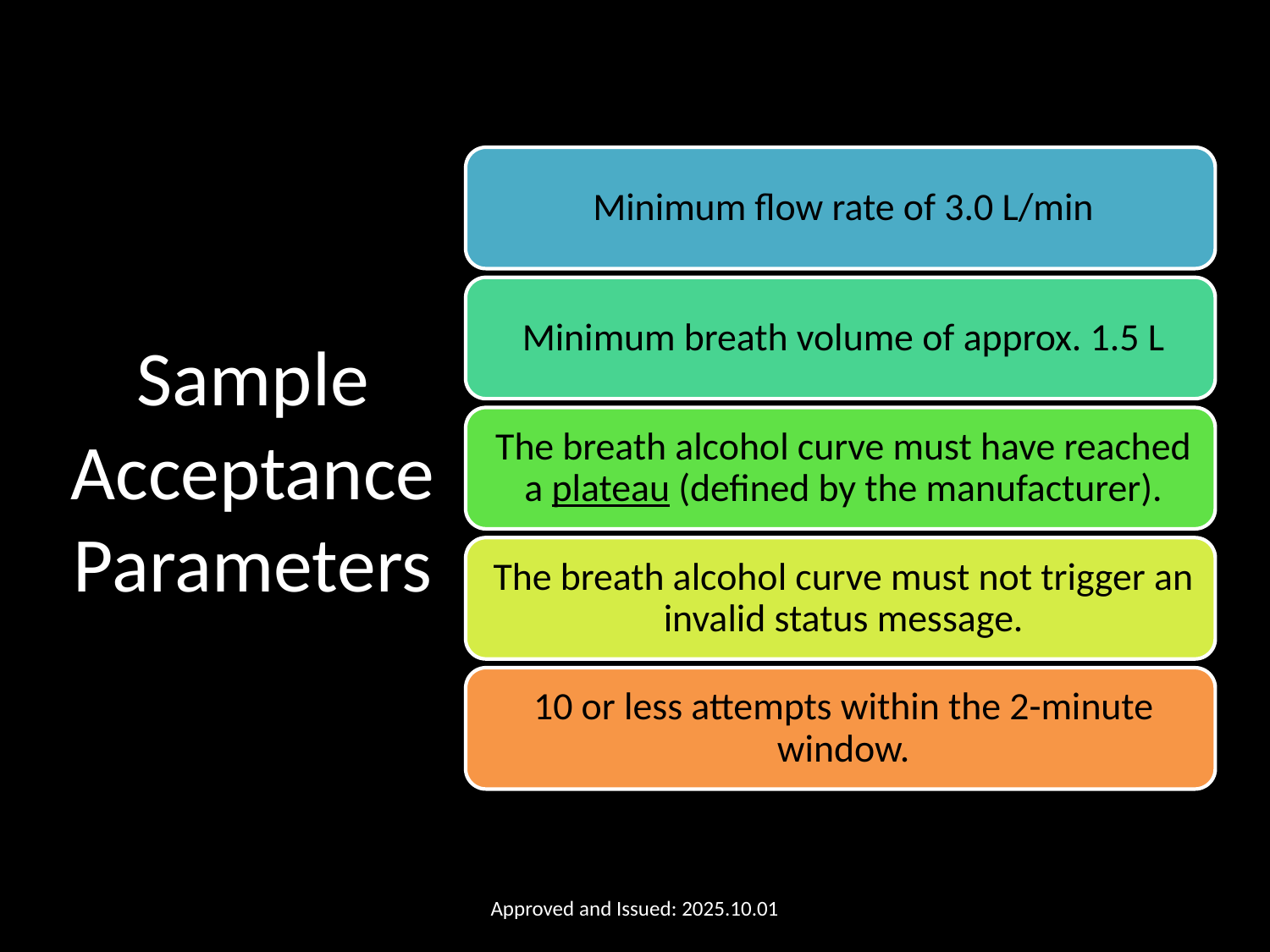

# Sample Acceptance Parameters
Minimum flow rate of 3.0 L/min
Minimum breath volume of approx. 1.5 L
The breath alcohol curve must have reached a plateau (defined by the manufacturer).
The breath alcohol curve must not trigger an invalid status message.
10 or less attempts within the 2-minute window.
Approved and Issued: 2025.10.01